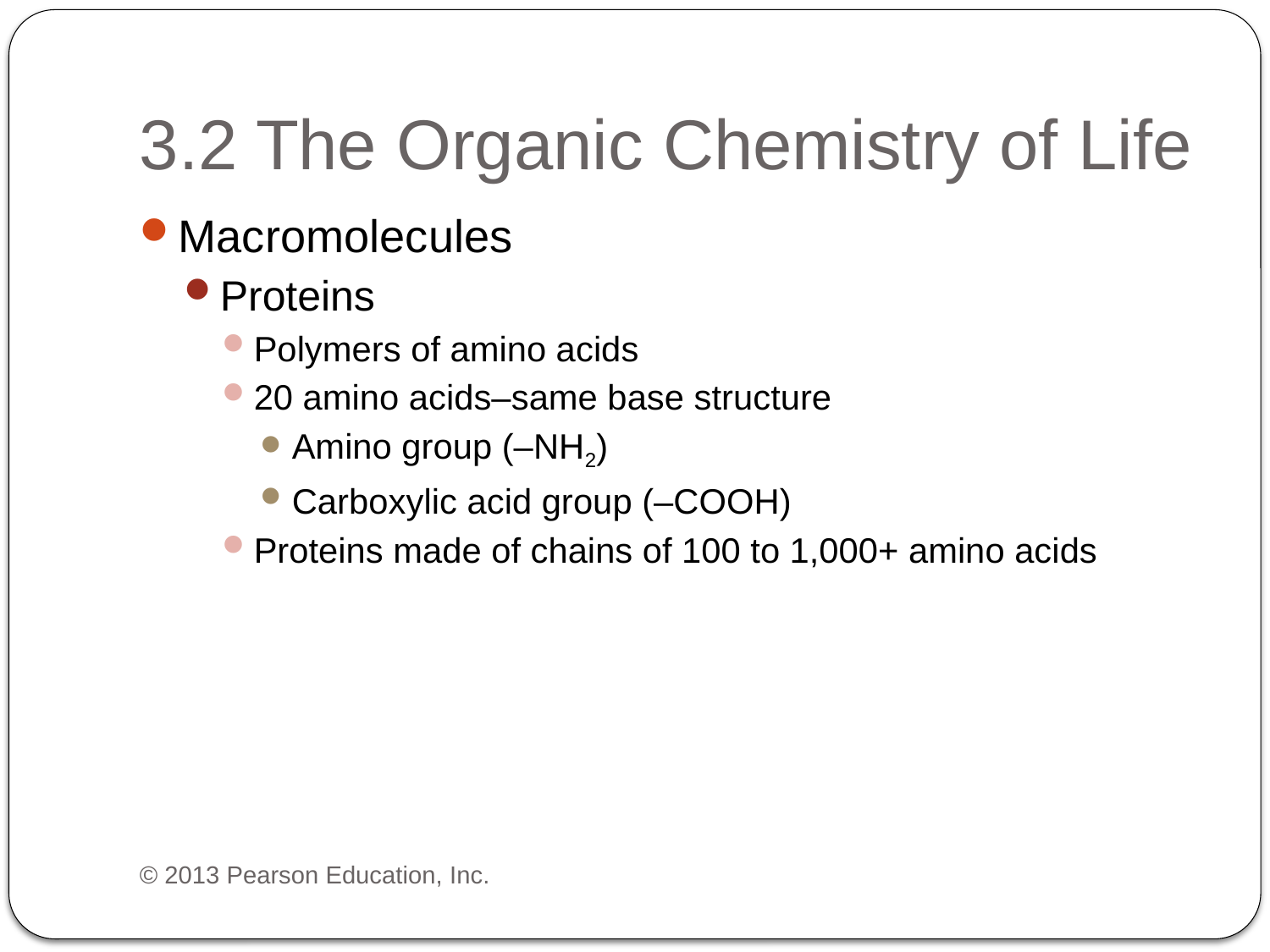

# 3.2 The Organic Chemistry of Life
Macromolecules
Proteins
Polymers of amino acids
20 amino acids–same base structure
Amino group (–NH2)
Carboxylic acid group (–COOH)
Proteins made of chains of 100 to 1,000+ amino acids
© 2013 Pearson Education, Inc.